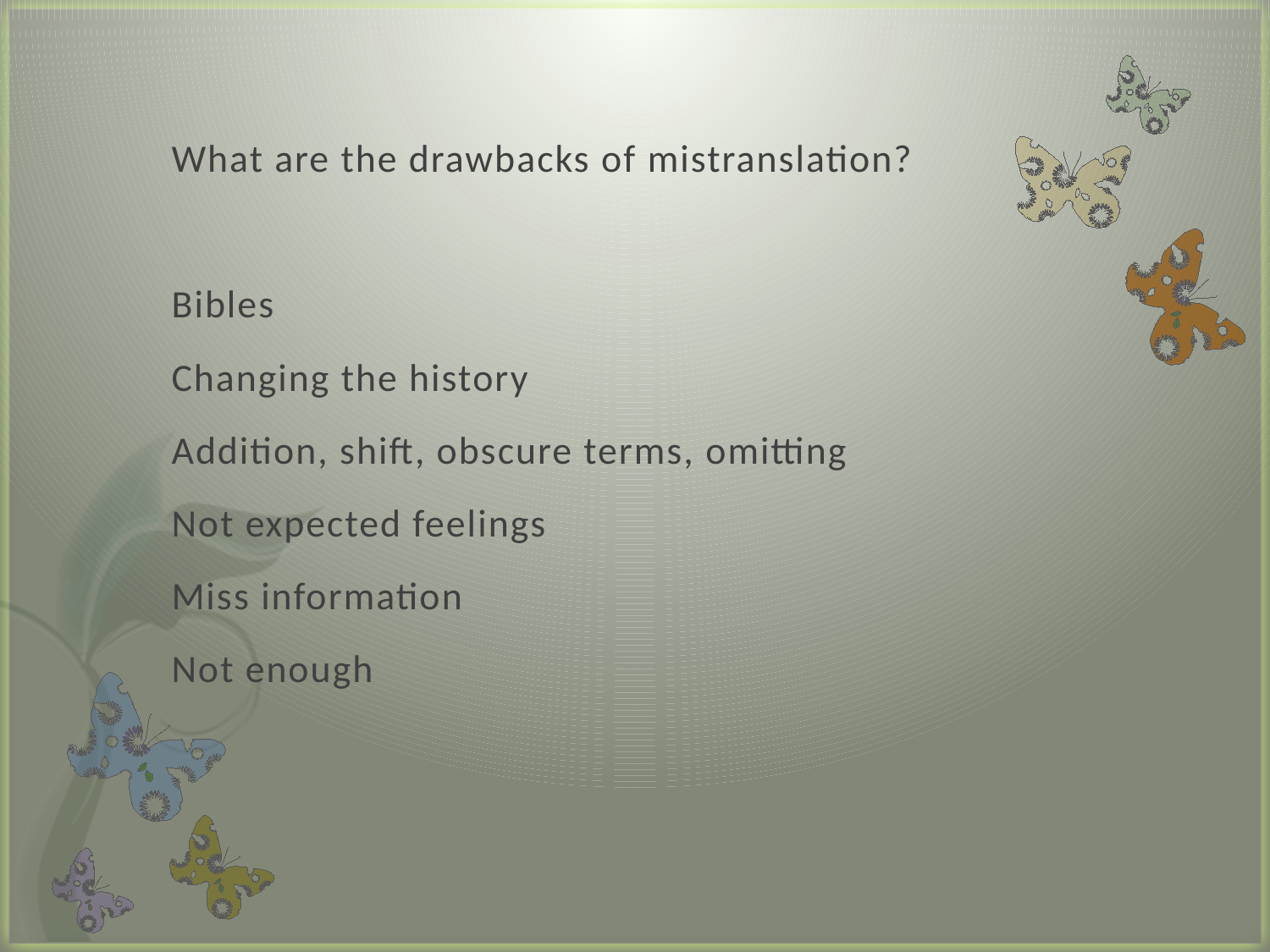

What are the drawbacks of mistranslation?

Bibles
Changing the history
Addition, shift, obscure terms, omitting
Not expected feelings
Miss information
Not enough